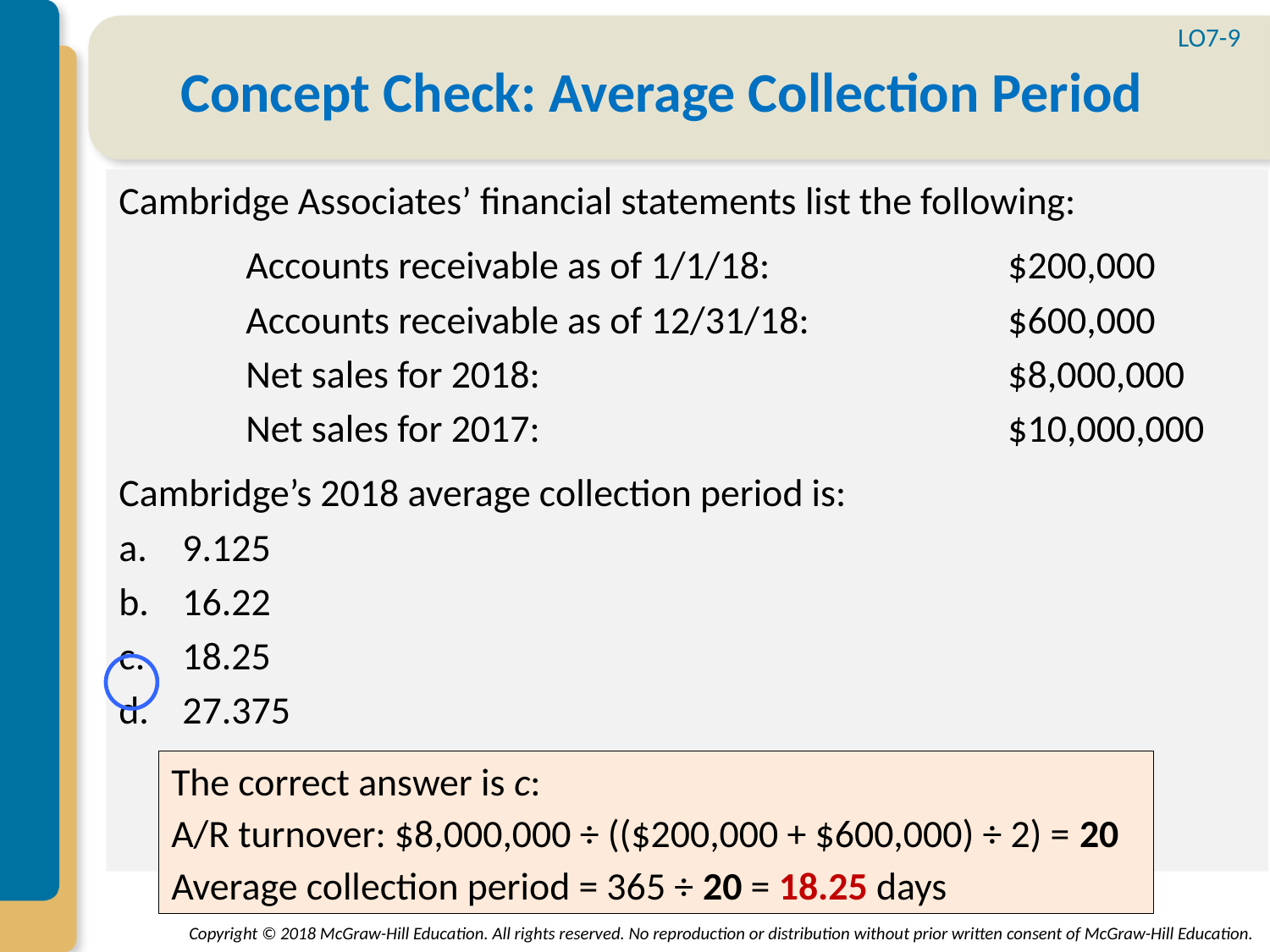

LO7-9
# Concept Check: Average Collection Period
Cambridge Associates’ financial statements list the following:
	Accounts receivable as of 1/1/18: 		$200,000
	Accounts receivable as of 12/31/18:  		$600,000
	Net sales for 2018: 				$8,000,000
	Net sales for 2017:  				$10,000,000
Cambridge’s 2018 average collection period is:
9.125
16.22
18.25
27.375

The correct answer is c:
A/R turnover: $8,000,000 ÷ (($200,000 + $600,000) ÷ 2) = 20
Average collection period = 365 ÷ 20 = 18.25 days